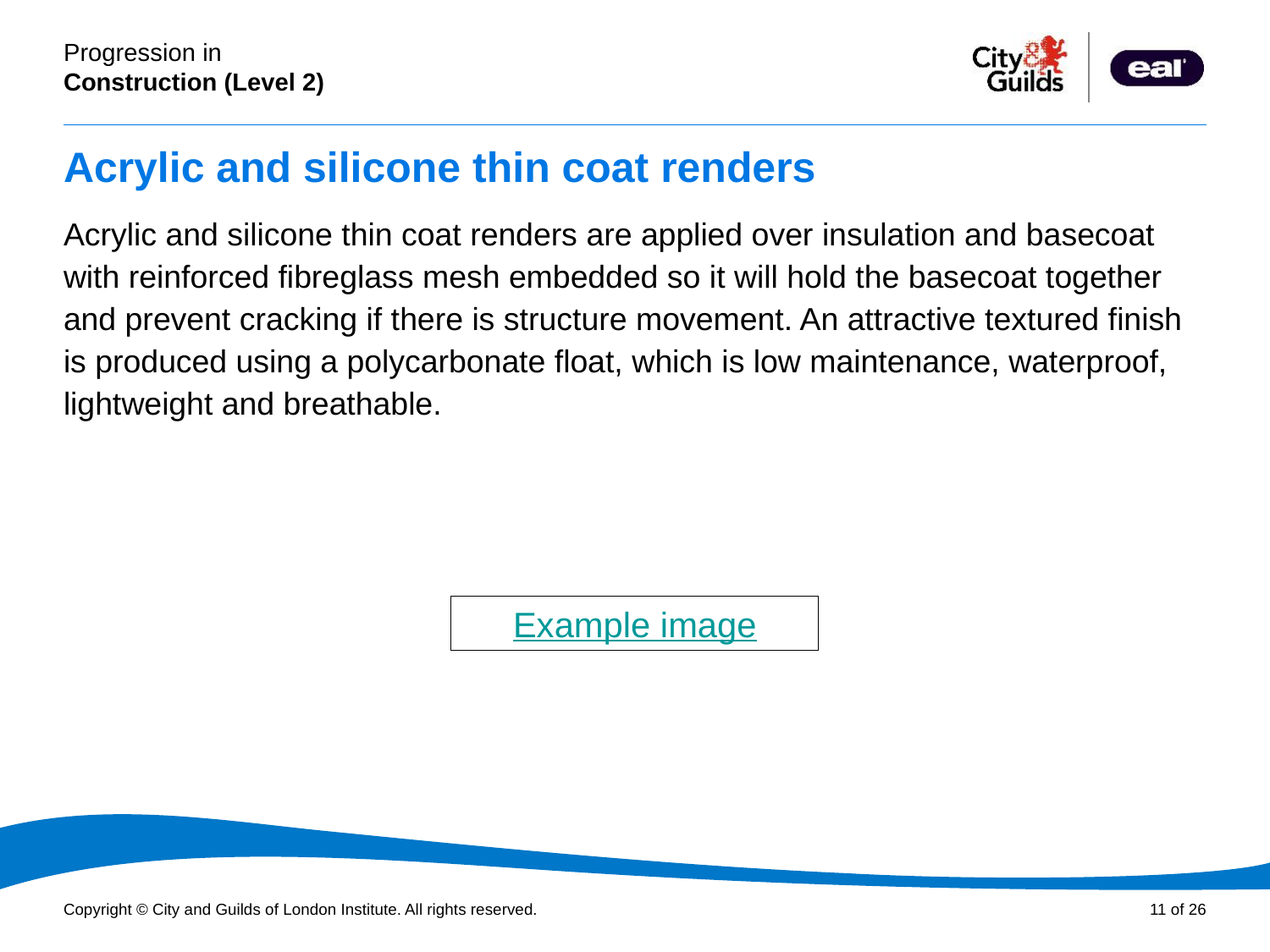

# Acrylic and silicone thin coat renders
Acrylic and silicone thin coat renders are applied over insulation and basecoat with reinforced fibreglass mesh embedded so it will hold the basecoat together and prevent cracking if there is structure movement. An attractive textured finish is produced using a polycarbonate float, which is low maintenance, waterproof, lightweight and breathable.

Example image